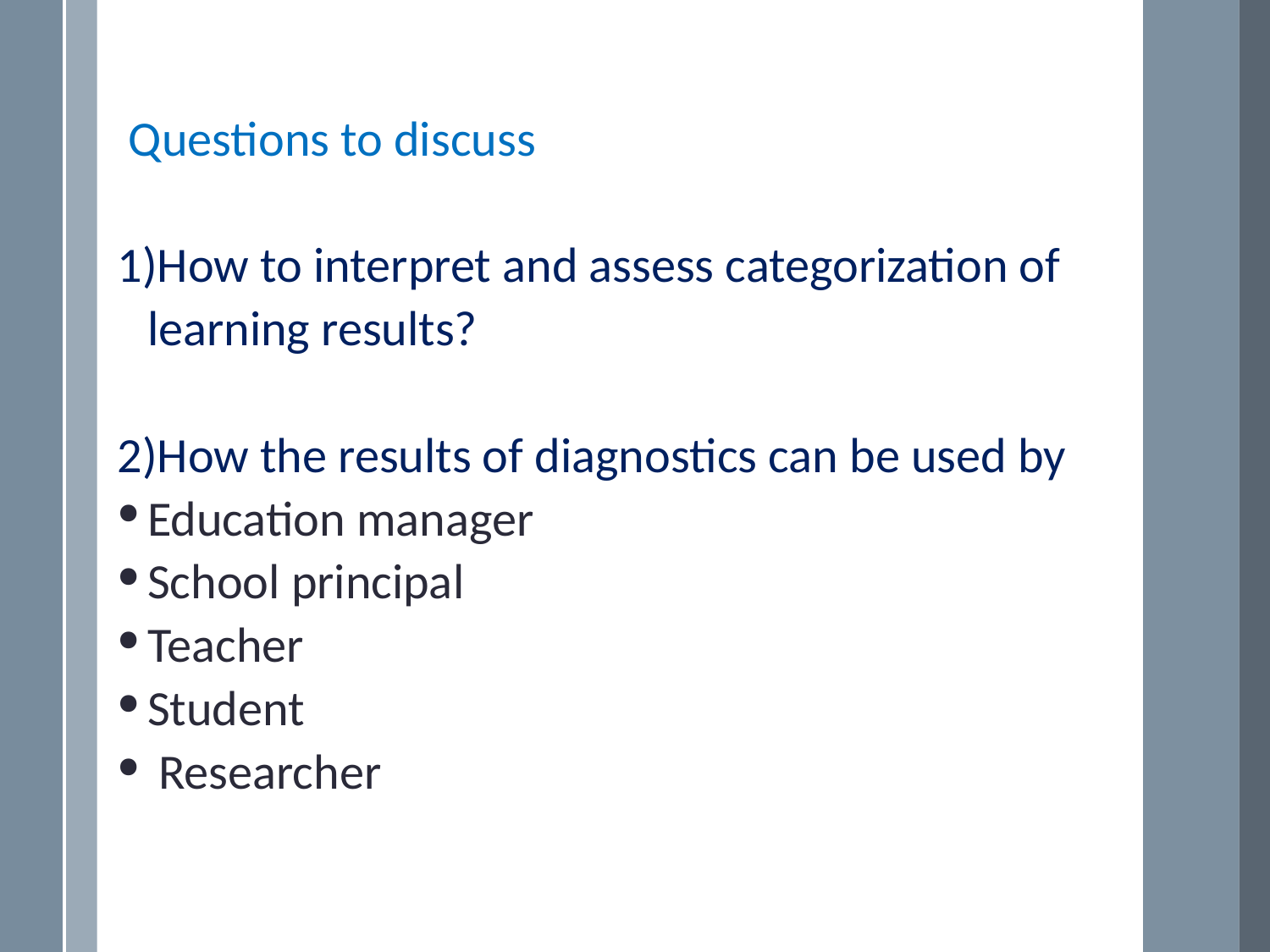

Questions to discuss

How to interpret and assess categorization of learning results?

How the results of diagnostics can be used by
Education manager
School principal
Teacher
Student
 Researcher